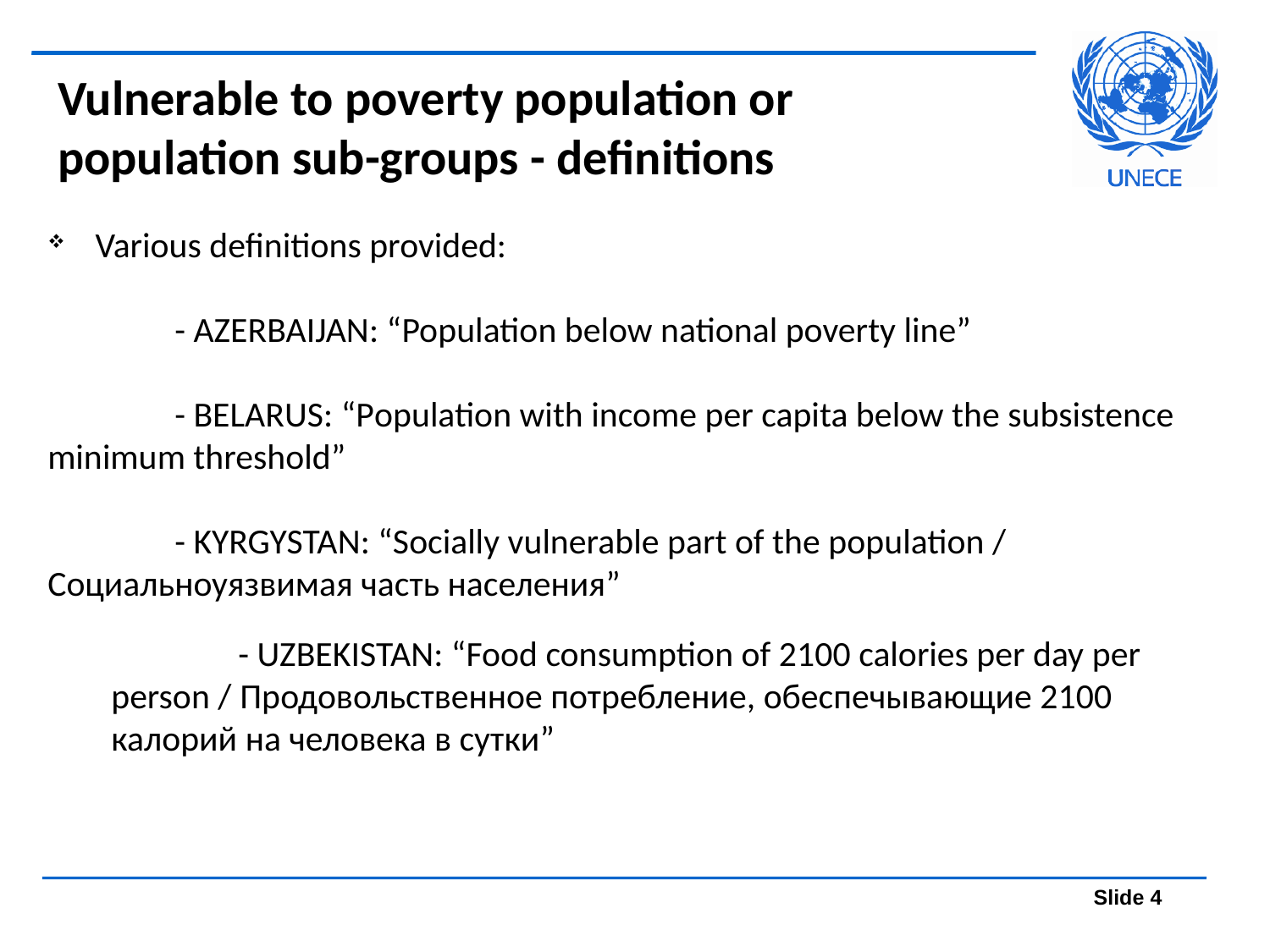

# Vulnerable to poverty population or population sub-groups - definitions
Various definitions provided:
	- AZERBAIJAN: “Population below national poverty line”
	- BELARUS: “Population with income per capita below the subsistence minimum threshold”
	- KYRGYSTAN: “Socially vulnerable part of the population /  Социальноуязвимая часть населения”
	- UZBEKISTAN: “Food consumption of 2100 calories per day per person / Продовольственное потребление, обеспечывающие 2100 калорий на человека в сутки”